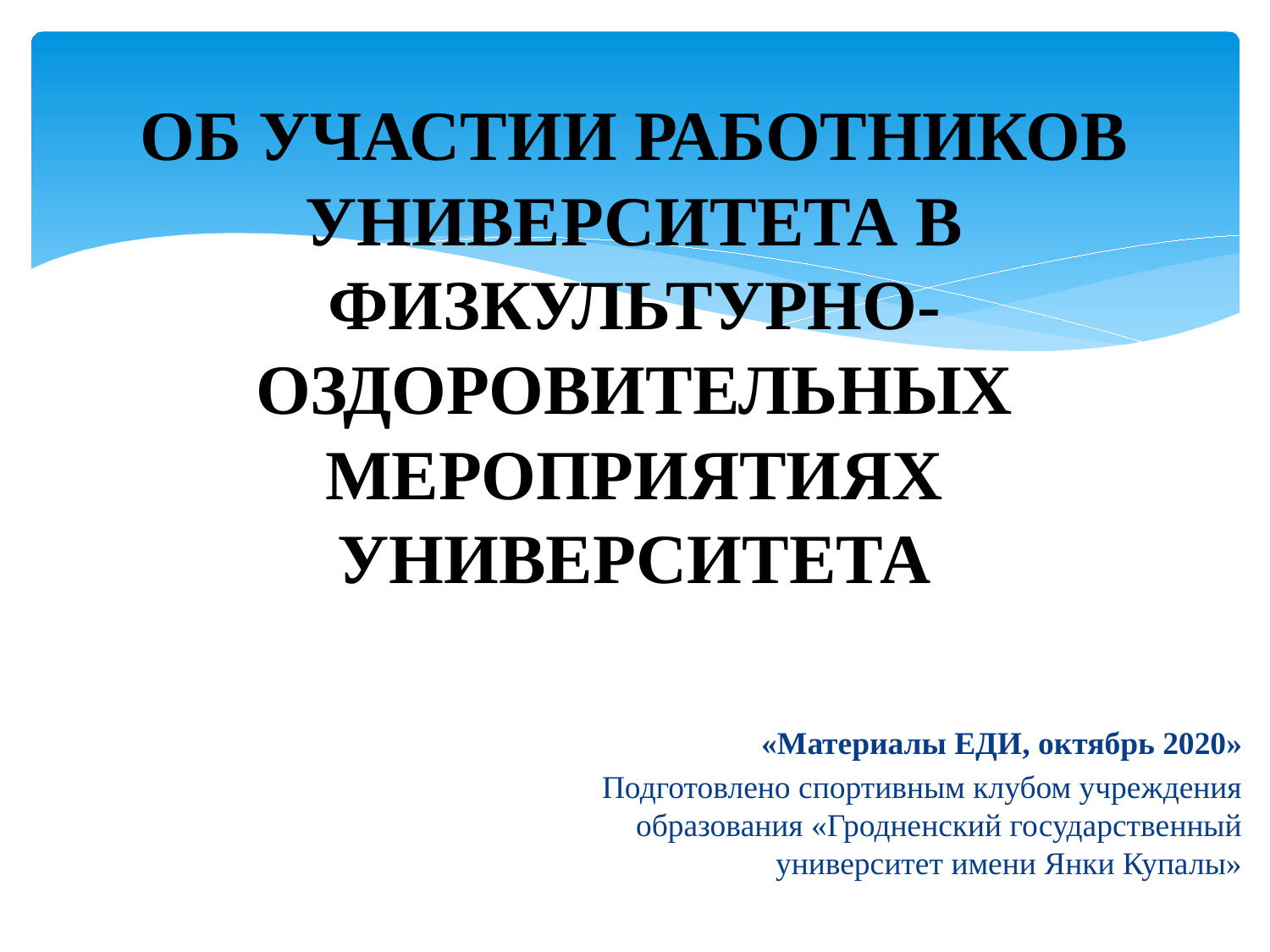

# ОБ УЧАСТИИ РАБОТНИКОВ УНИВЕРСИТЕТА В ФИЗКУЛЬТУРНО-ОЗДОРОВИТЕЛЬНЫХ МЕРОПРИЯТИЯХ УНИВЕРСИТЕТА
«Материалы ЕДИ, октябрь 2020»
Подготовлено спортивным клубом учреждения образования «Гродненский государственный университет имени Янки Купалы»